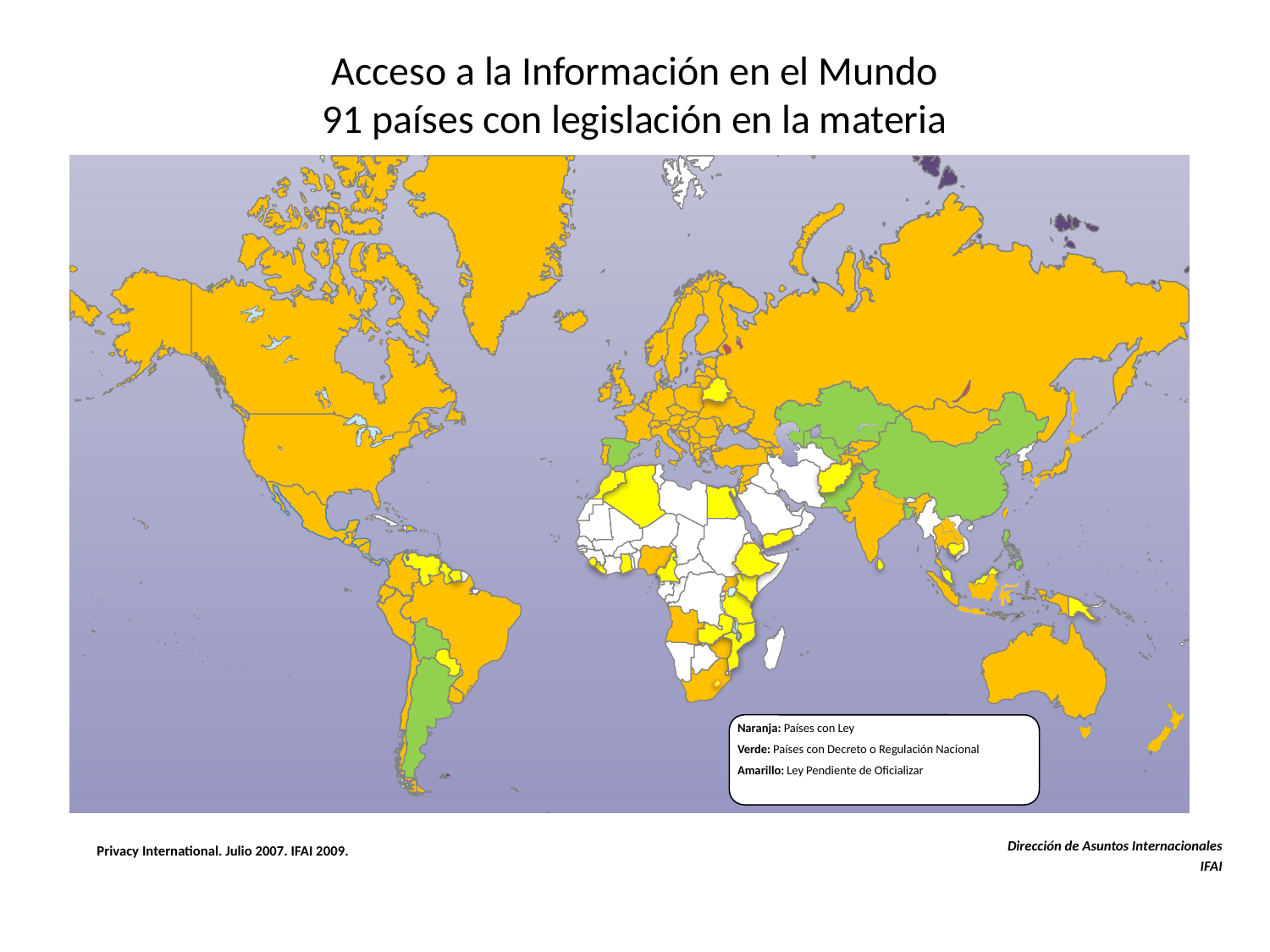

# Acceso a la Información en el Mundo 91 países con legislación en la materia

Naranja: Países con Ley
Verde: Países con Decreto o Regulación Nacional
Amarillo: Ley Pendiente de Oficializar

Dirección de Asuntos Internacionales
IFAI
Privacy International. Julio 2007. IFAI 2009.